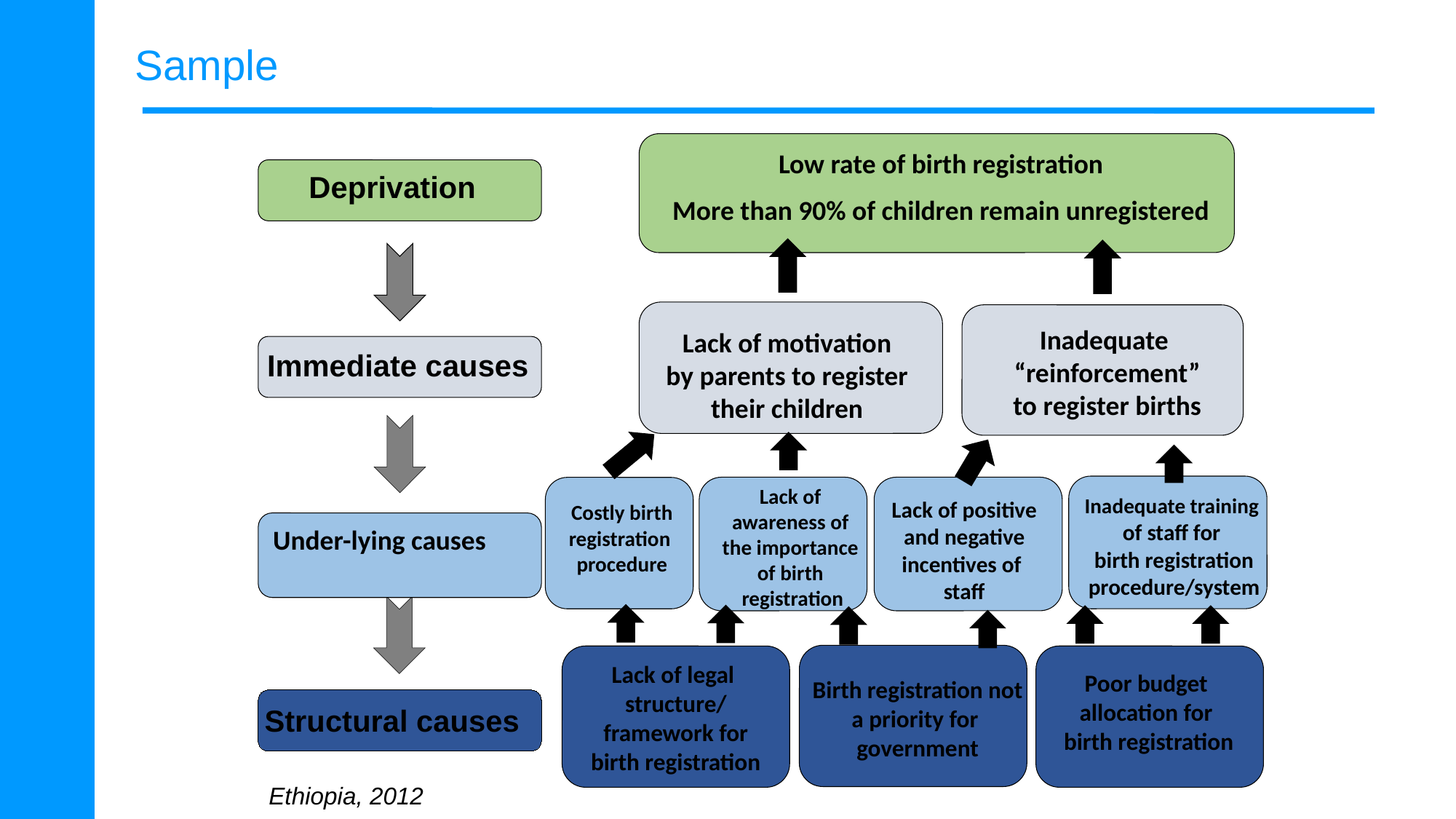

# Sample

Low rate of birth registration
More than 90% of children remain unregistered

Deprivation

Inadequate
“reinforcement”
to register births
Lack of motivation
by parents to register
their children

Immediate causes

Lack of
awareness of
the importance
of birth
registration
Inadequate training
of staff for
birth registration
procedure/system
Lack of positive
and negative
incentives of
staff
Costly birth
registration
procedure
Under-lying causes

Lack of legal
structure/
framework for
birth registration
Poor budget
allocation for
birth registration
Birth registration not a priority for
government

Structural causes
Ethiopia, 2012